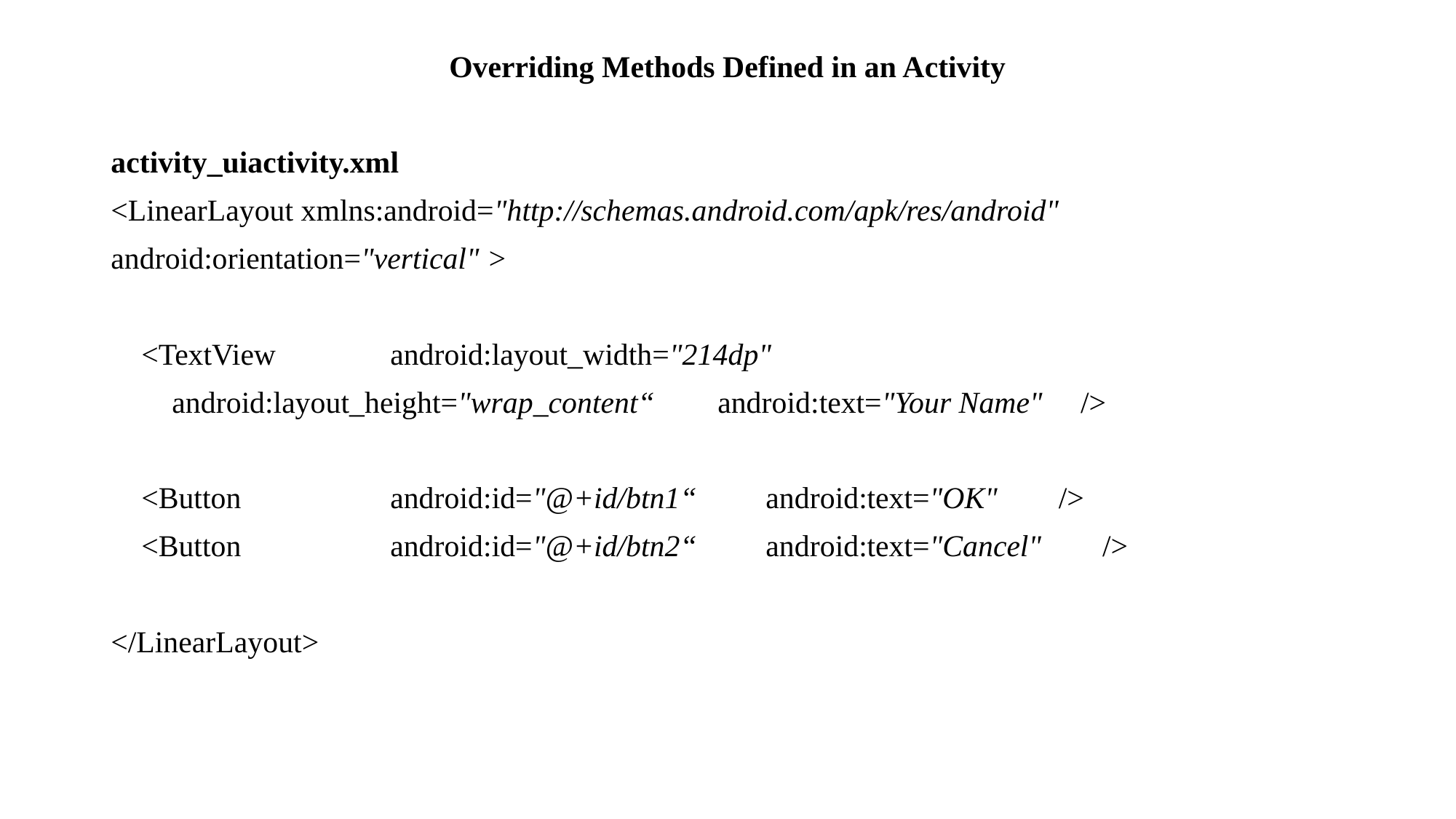

Overriding Methods Defined in an Activity

activity_uiactivity.xml
<LinearLayout xmlns:android="http://schemas.android.com/apk/res/android"
android:orientation="vertical" >

    <TextView	        android:layout_width="214dp"
        android:layout_height="wrap_content“	        android:text="Your Name"     />

    <Button	        android:id="@+id/btn1“	android:text="OK"        />
    <Button	        android:id="@+id/btn2“	android:text="Cancel"        />

</LinearLayout>